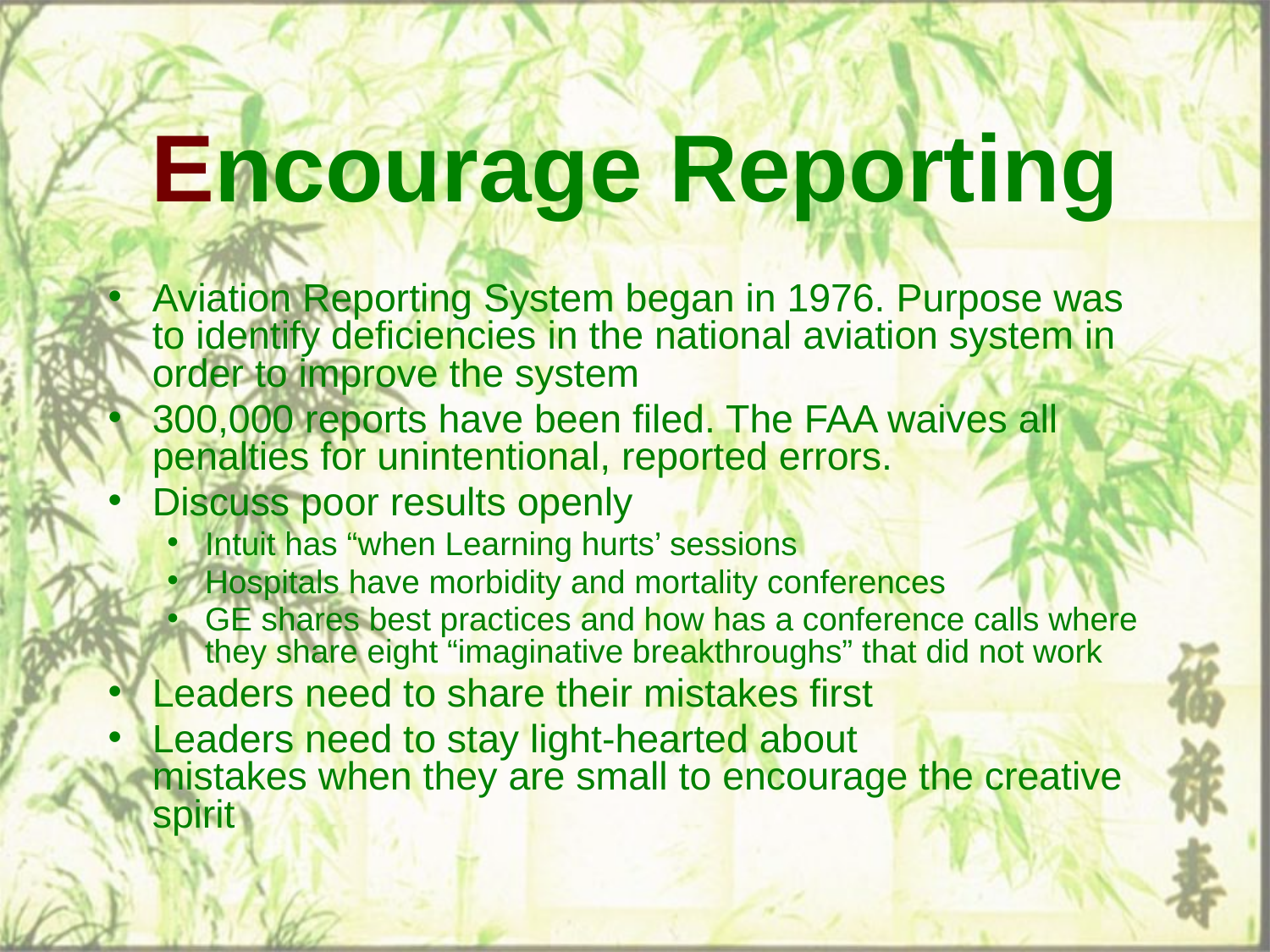

# Encourage Reporting
Aviation Reporting System began in 1976. Purpose was to identify deficiencies in the national aviation system in order to improve the system
300,000 reports have been filed. The FAA waives all penalties for unintentional, reported errors.
Discuss poor results openly
Intuit has “when Learning hurts’ sessions
Hospitals have morbidity and mortality conferences
GE shares best practices and how has a conference calls where they share eight “imaginative breakthroughs” that did not work
Leaders need to share their mistakes first
Leaders need to stay light-hearted about
mistakes when they are small to encourage the creative spirit